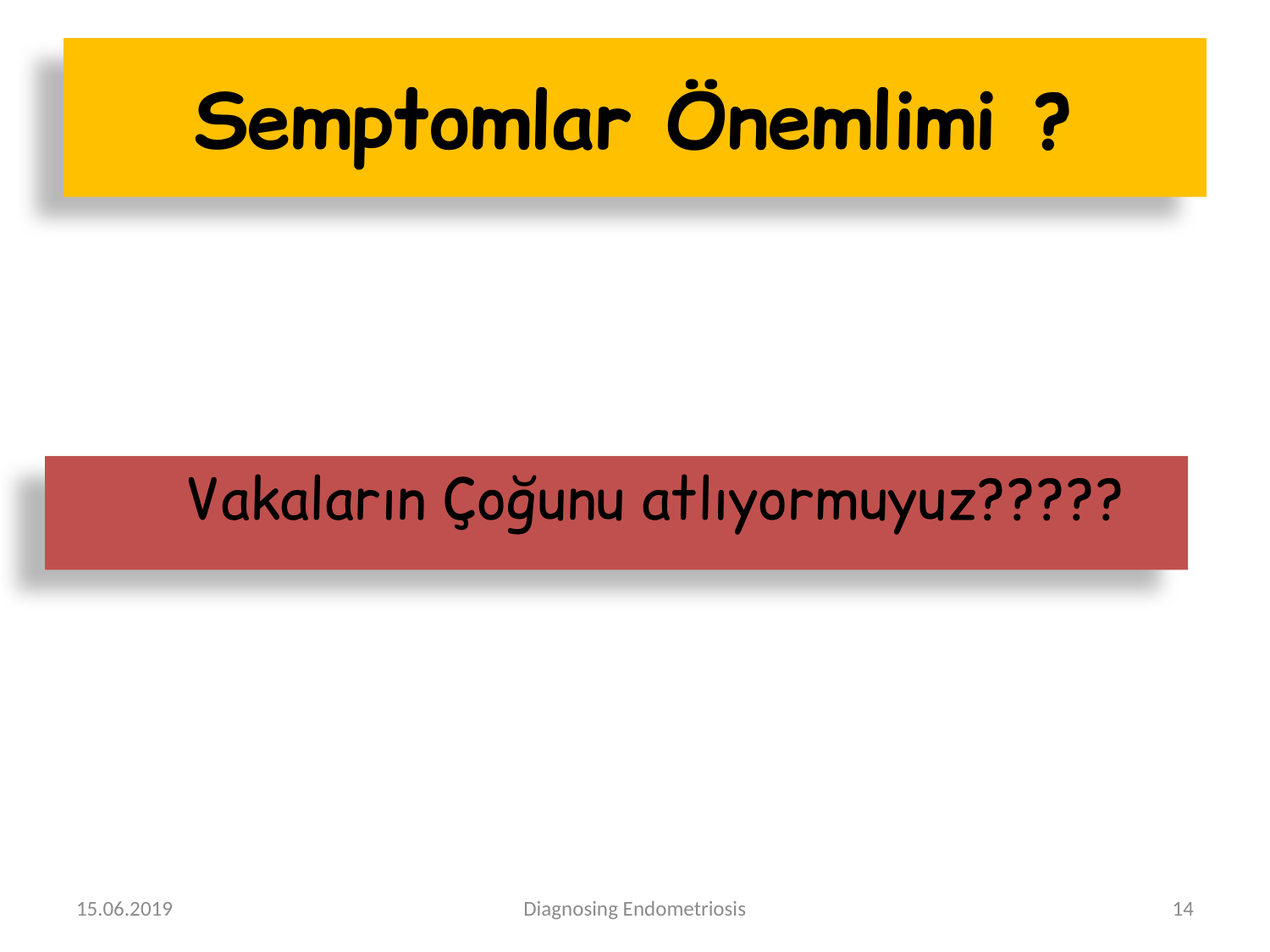

# Semptomlar Önemlimi ?
	Vakaların Çoğunu atlıyormuyuz?????
15.06.2019
Diagnosing Endometriosis
14